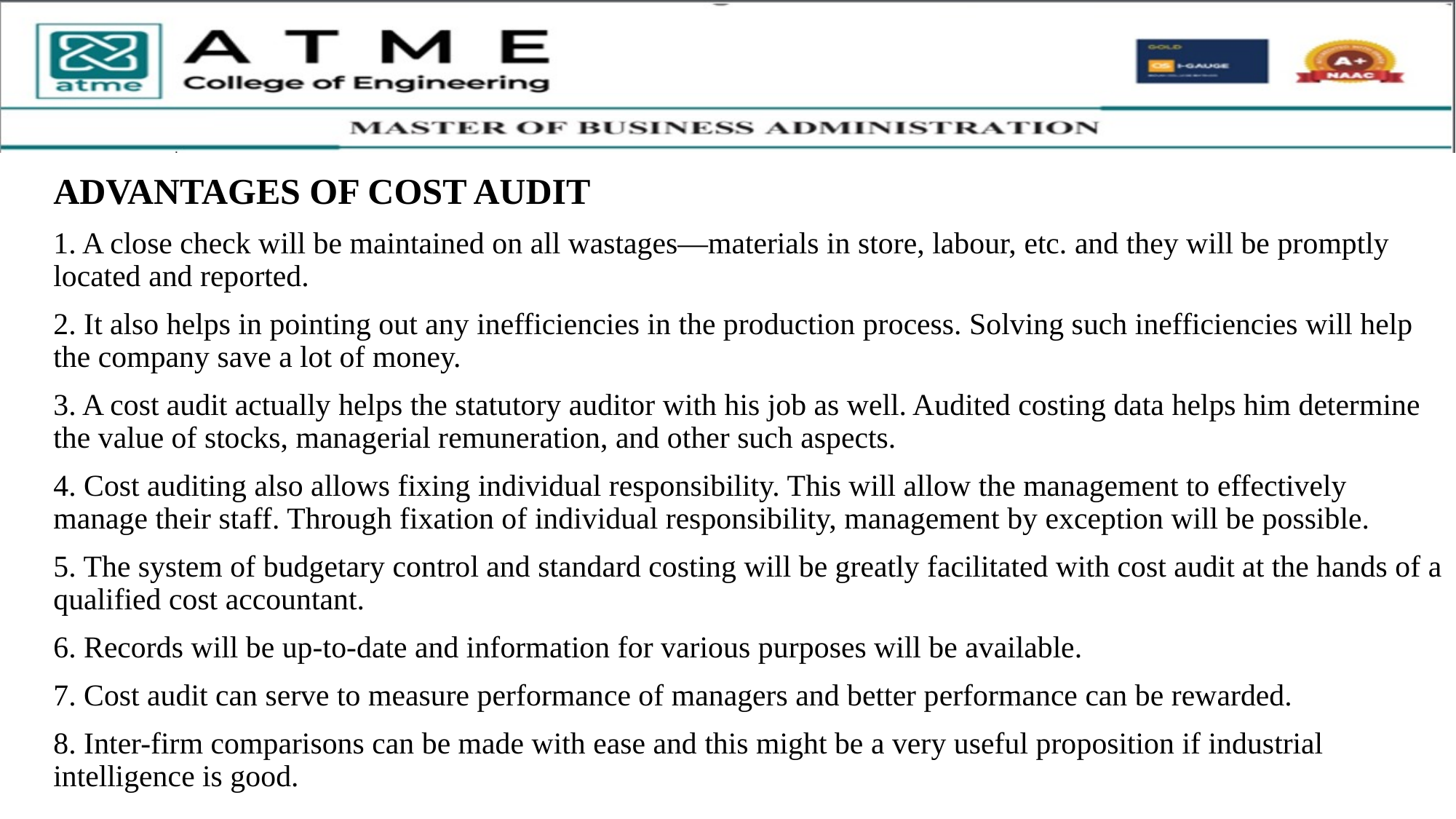

ADVANTAGES OF COST AUDIT
1. A close check will be maintained on all wastages—materials in store, labour, etc. and they will be promptly located and reported.
2. It also helps in pointing out any inefficiencies in the production process. Solving such inefficiencies will help the company save a lot of money.
3. A cost audit actually helps the statutory auditor with his job as well. Audited costing data helps him determine the value of stocks, managerial remuneration, and other such aspects.
4. Cost auditing also allows fixing individual responsibility. This will allow the management to effectively manage their staff. Through fixation of individual responsibility, management by exception will be possible.
5. The system of budgetary control and standard costing will be greatly facilitated with cost audit at the hands of a qualified cost accountant.
6. Records will be up-to-date and information for various purposes will be available.
7. Cost audit can serve to measure performance of managers and better performance can be rewarded.
8. Inter-firm comparisons can be made with ease and this might be a very useful proposition if industrial intelligence is good.